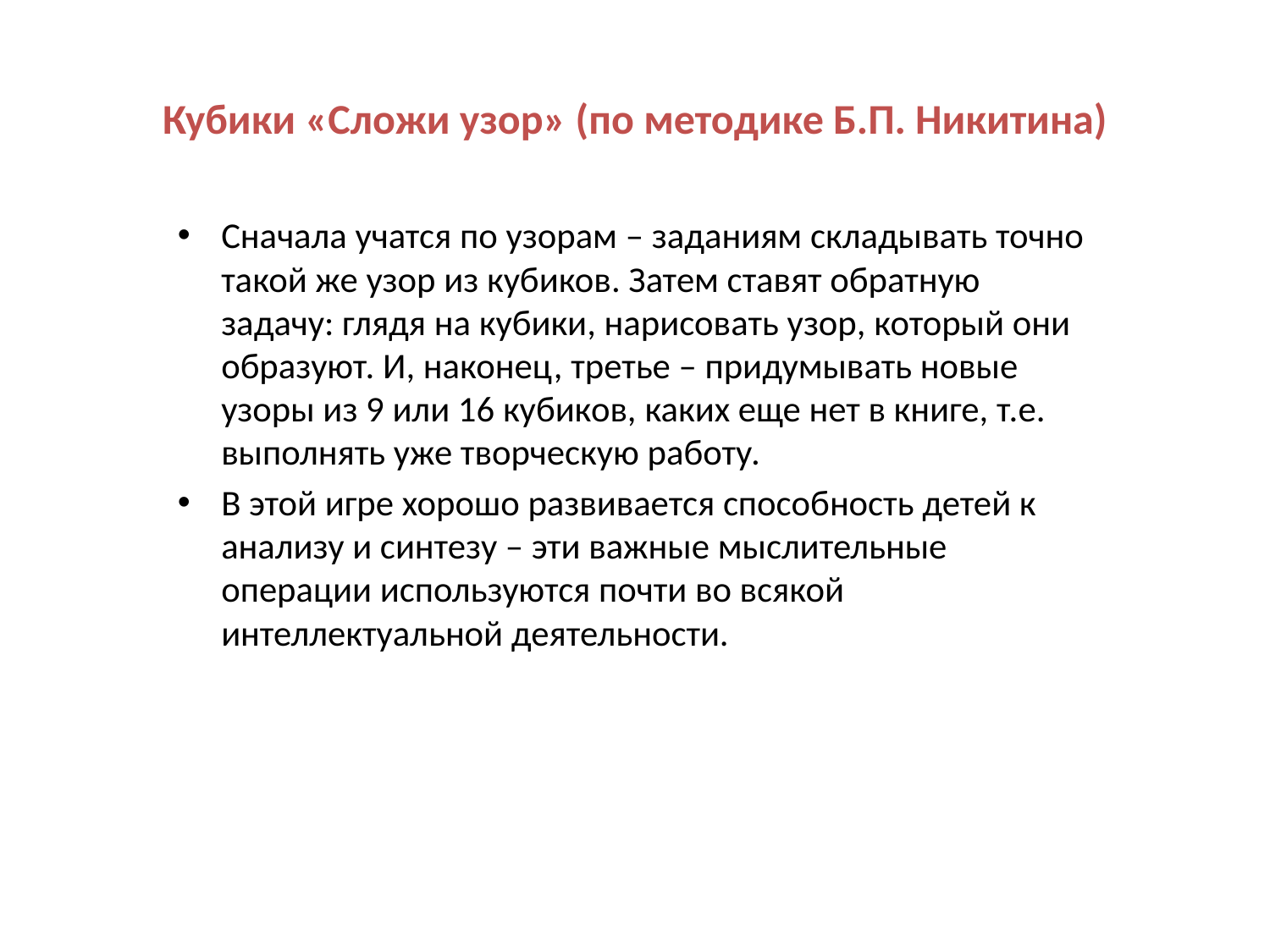

# Кубики «Сложи узор» (по методике Б.П. Никитина)
Сначала учатся по узорам – заданиям складывать точно такой же узор из кубиков. Затем ставят обратную задачу: глядя на кубики, нарисовать узор, который они образуют. И, наконец, третье – придумывать новые узоры из 9 или 16 кубиков, каких еще нет в книге, т.е. выполнять уже творческую работу.
В этой игре хорошо развивается способность детей к анализу и синтезу – эти важные мыслительные операции используются почти во всякой интеллектуальной деятельности.